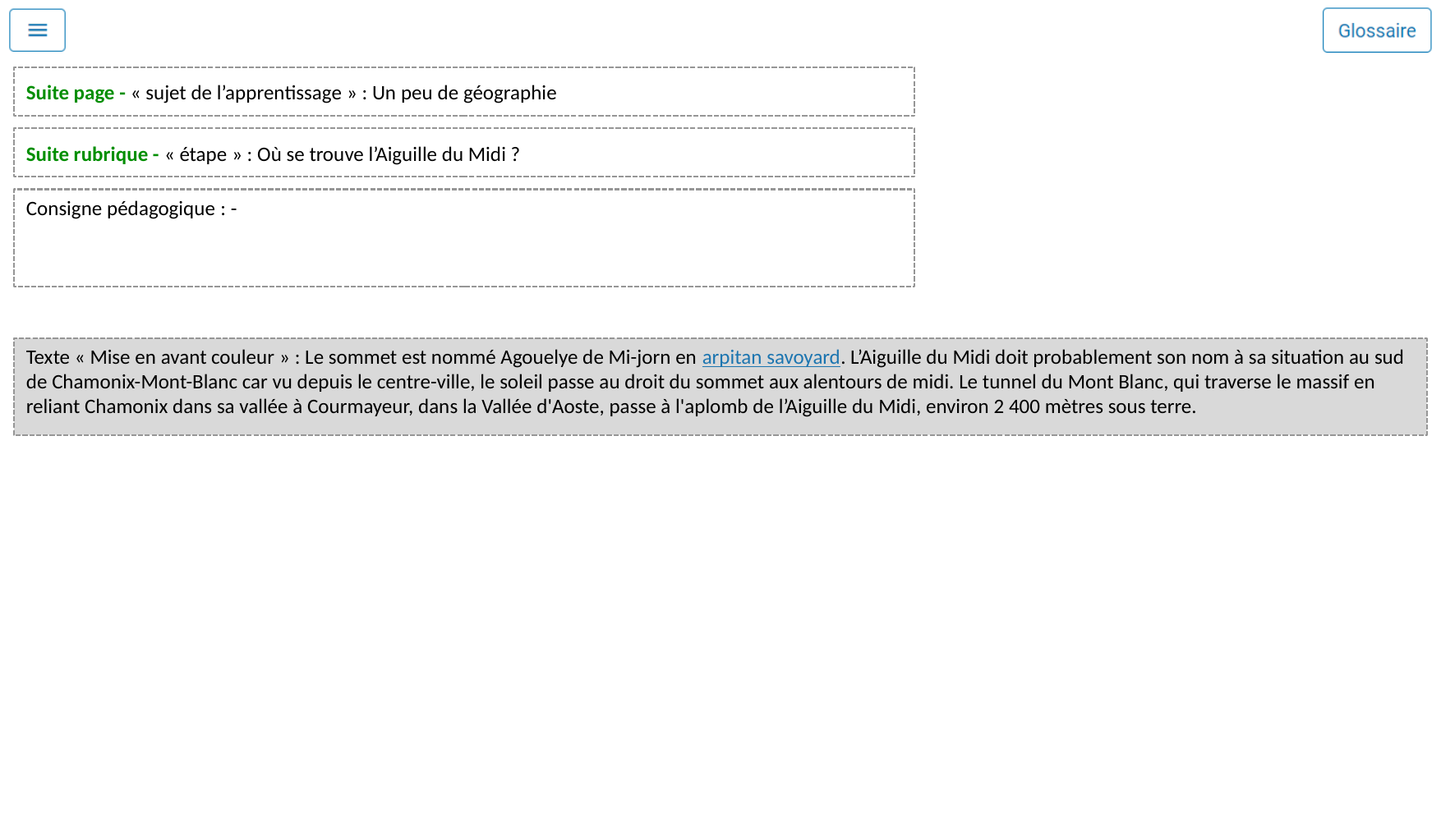

Suite page - « sujet de l’apprentissage » : Un peu de géographie
Suite rubrique - « étape » : Où se trouve l’Aiguille du Midi ?
Consigne pédagogique : -
Texte « Mise en avant couleur » : Le sommet est nommé Agouelye de Mi-jorn en arpitan savoyard. L’Aiguille du Midi doit probablement son nom à sa situation au sud de Chamonix-Mont-Blanc car vu depuis le centre-ville, le soleil passe au droit du sommet aux alentours de midi. Le tunnel du Mont Blanc, qui traverse le massif en reliant Chamonix dans sa vallée à Courmayeur, dans la Vallée d'Aoste, passe à l'aplomb de l’Aiguille du Midi, environ 2 400 mètres sous terre.